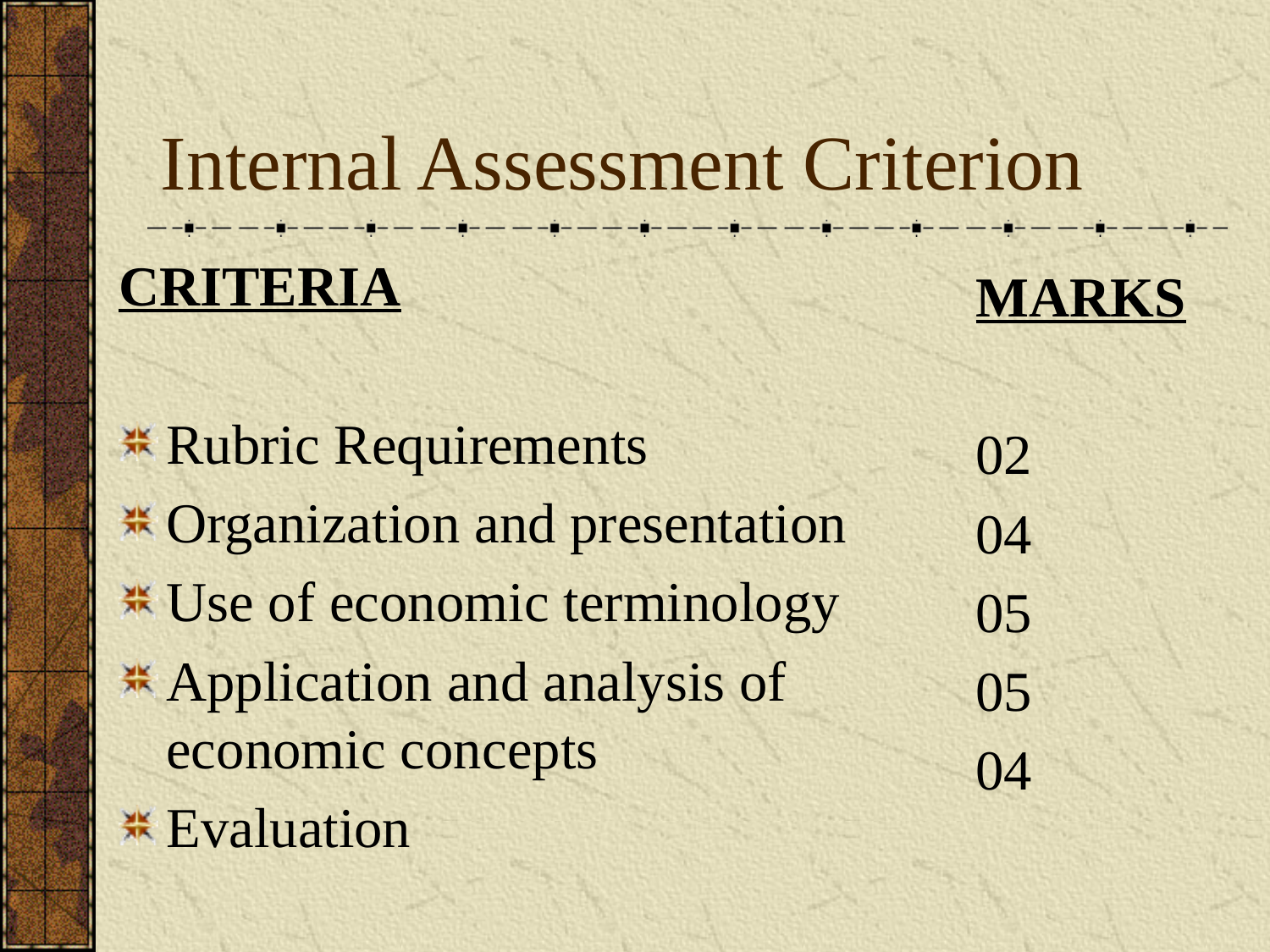

# Internal Assessment Criterion
CRITERIA

Rubric Requirements
Organization and presentation
Use of economic terminology
Application and analysis of economic concepts
Evaluation
MARKS

02
04
05
05
04